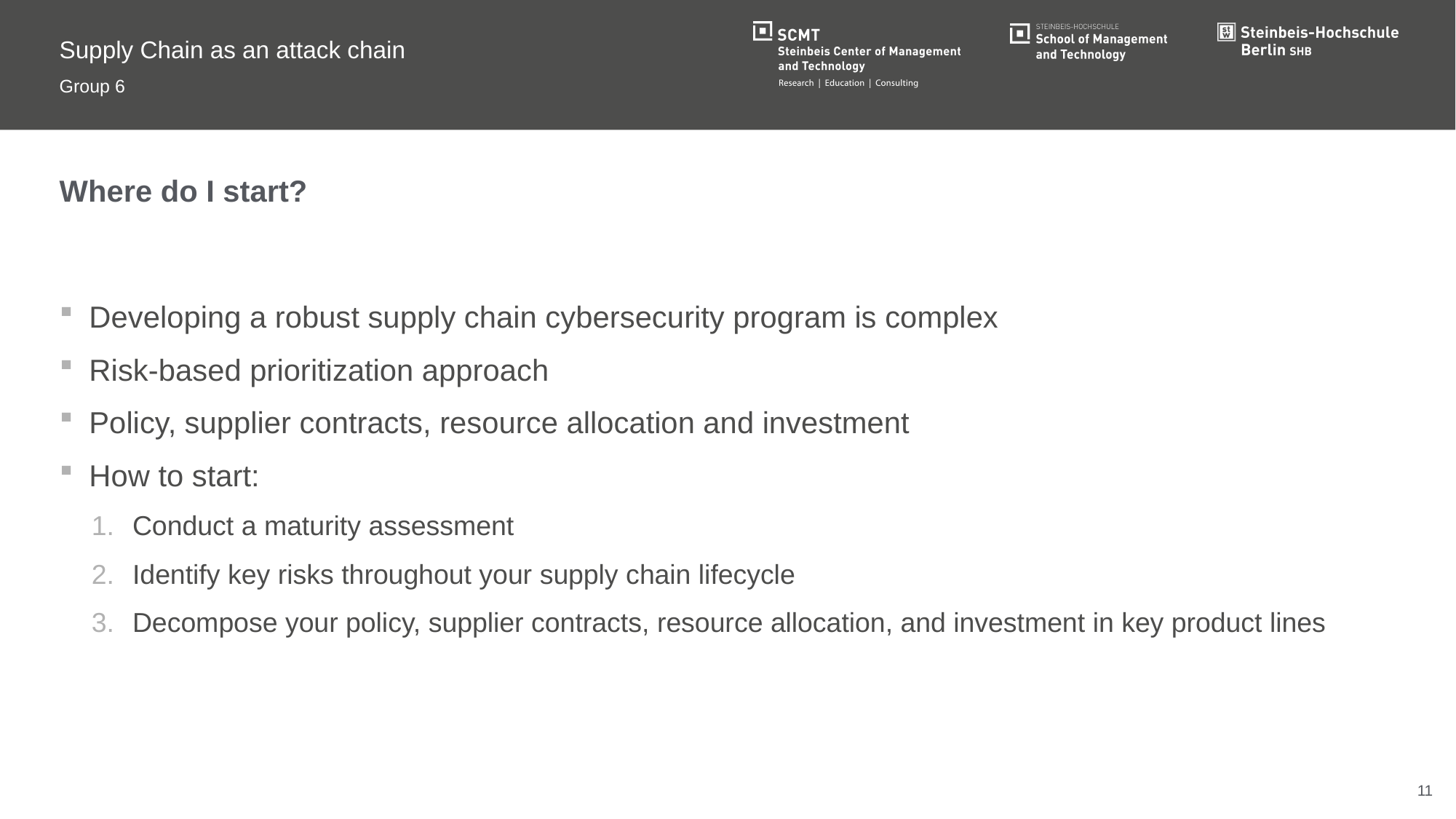

Supply Chain as an attack chain
Group 6
Where do I start?
Developing a robust supply chain cybersecurity program is complex
Risk-based prioritization approach
Policy, supplier contracts, resource allocation and investment
How to start:
Conduct a maturity assessment
Identify key risks throughout your supply chain lifecycle
Decompose your policy, supplier contracts, resource allocation, and investment in key product lines